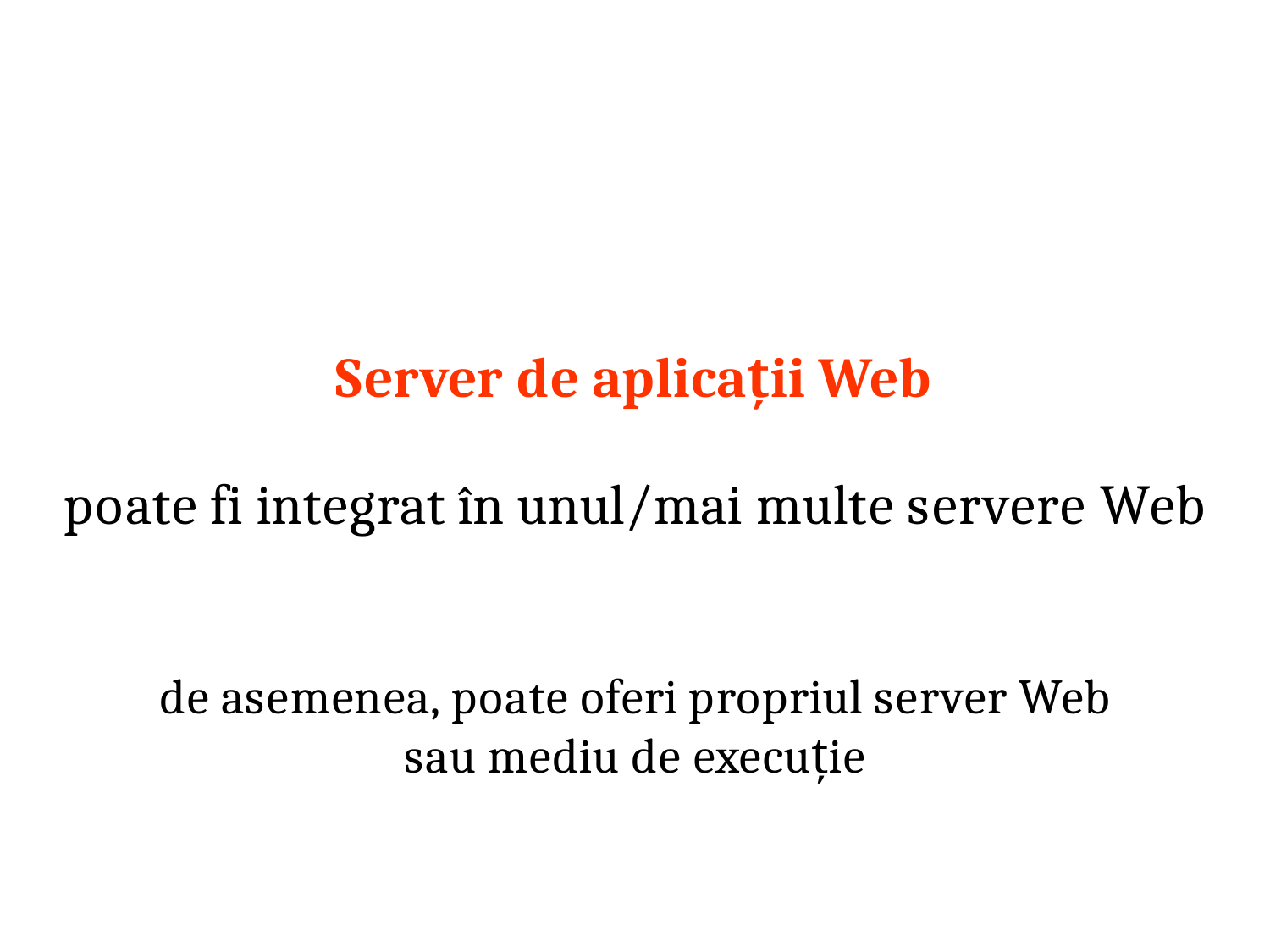

# Server de aplicații Web
poate fi integrat în unul/mai multe servere Web

de asemenea, poate oferi propriul server Web
sau mediu de execuție